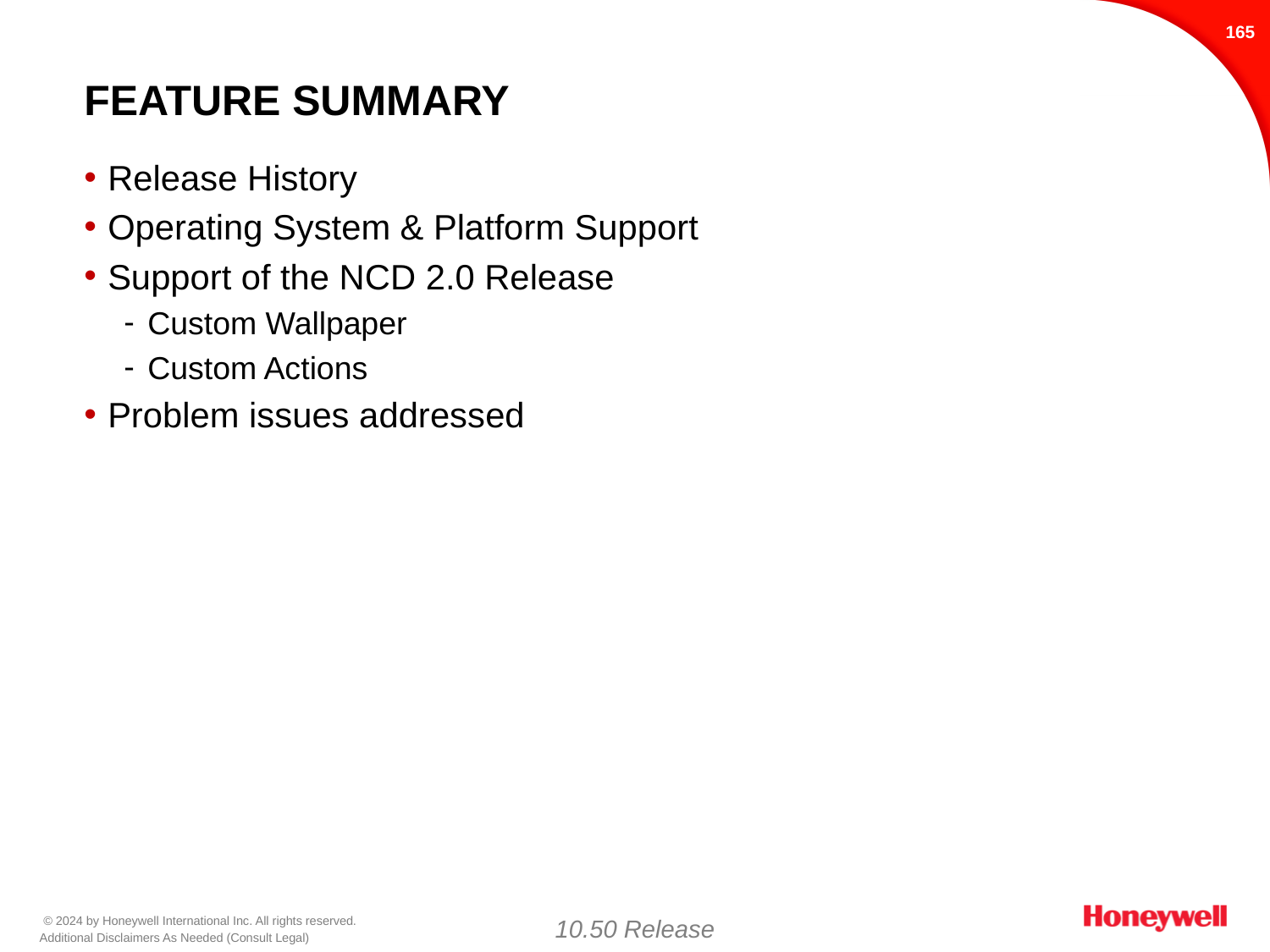

165
# Feature Summary
Release History
Operating System & Platform Support
Support of the NCD 2.0 Release
Custom Wallpaper
Custom Actions
Problem issues addressed

10.50 Release